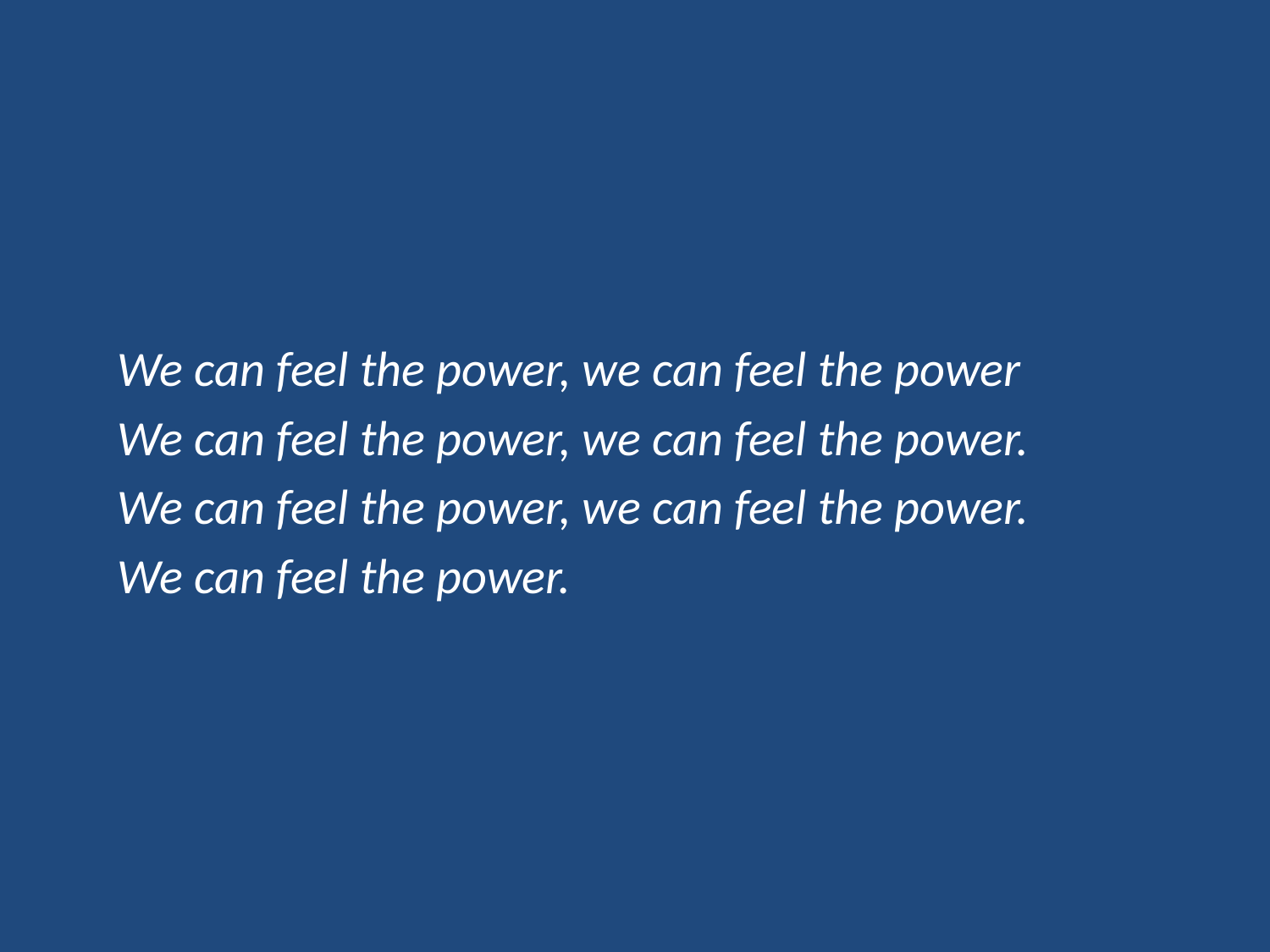

We can feel the power, we can feel the power
We can feel the power, we can feel the power.
We can feel the power, we can feel the power.
We can feel the power.